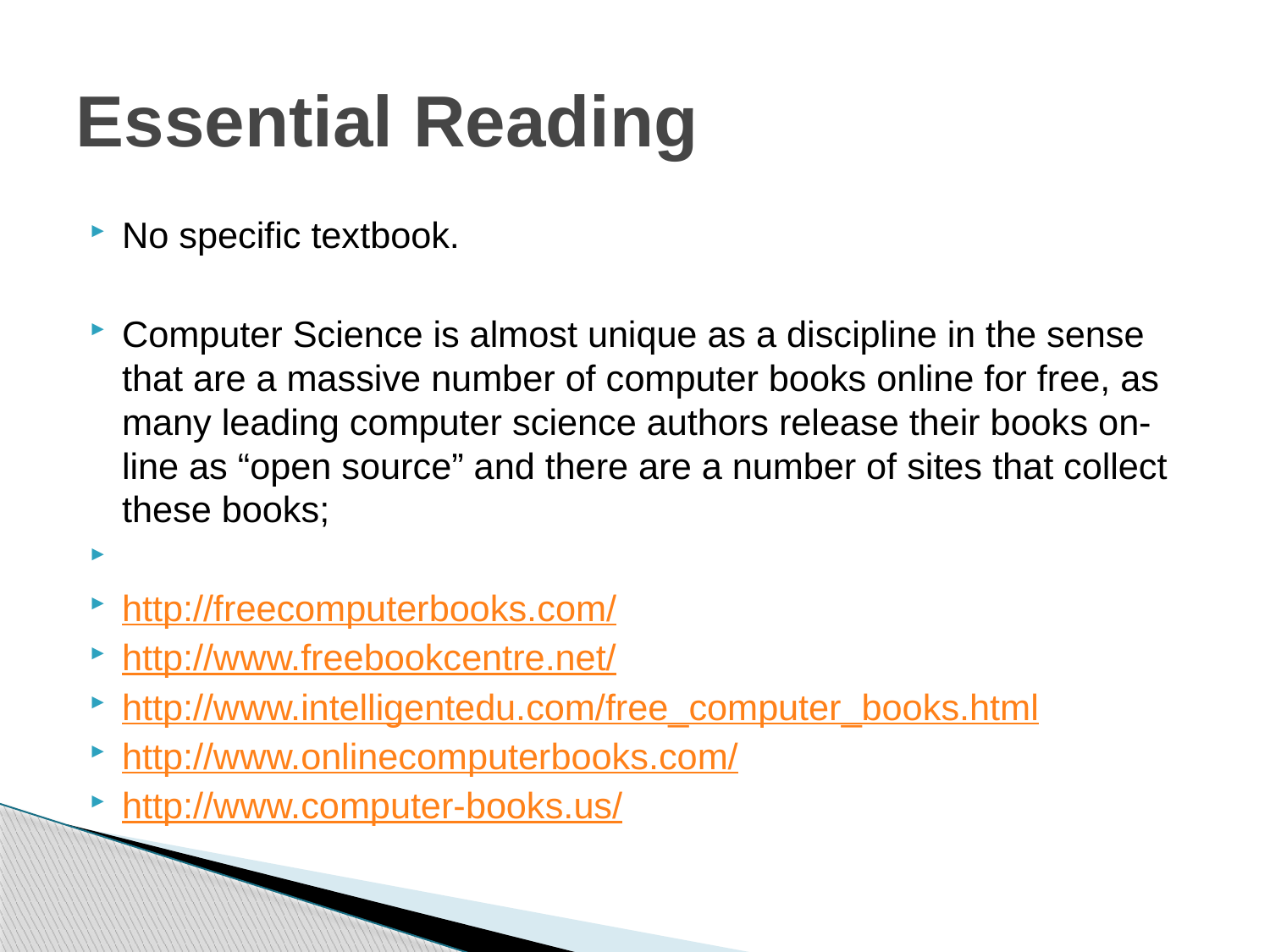

# Essential Reading
No specific textbook.

Computer Science is almost unique as a discipline in the sense that are a massive number of computer books online for free, as many leading computer science authors release their books on-line as “open source” and there are a number of sites that collect these books;

http://freecomputerbooks.com/
http://www.freebookcentre.net/
http://www.intelligentedu.com/free_computer_books.html
http://www.onlinecomputerbooks.com/
http://www.computer-books.us/